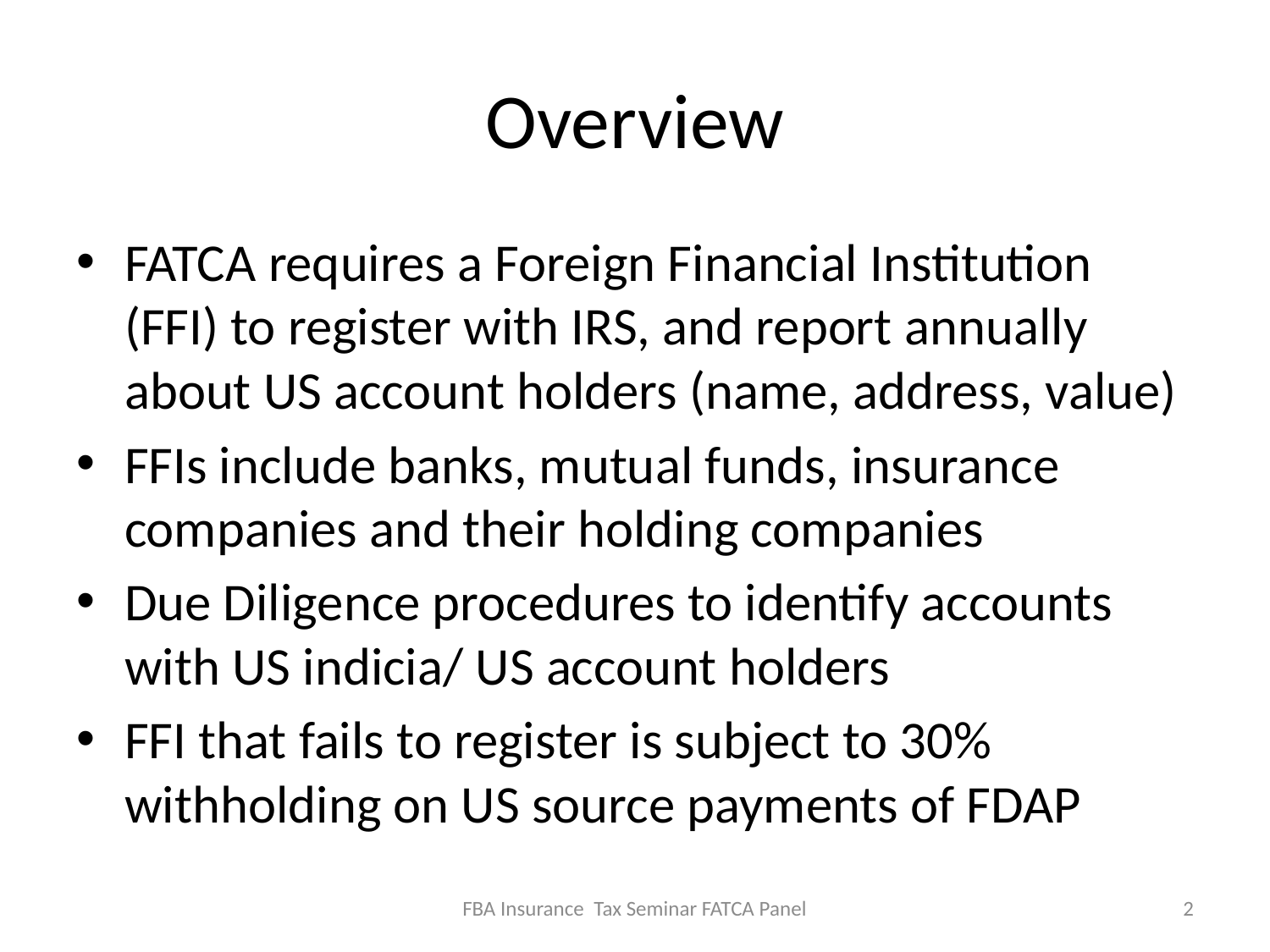

# Overview
FATCA requires a Foreign Financial Institution (FFI) to register with IRS, and report annually about US account holders (name, address, value)
FFIs include banks, mutual funds, insurance companies and their holding companies
Due Diligence procedures to identify accounts with US indicia/ US account holders
FFI that fails to register is subject to 30% withholding on US source payments of FDAP
FBA Insurance  Tax Seminar FATCA Panel
2